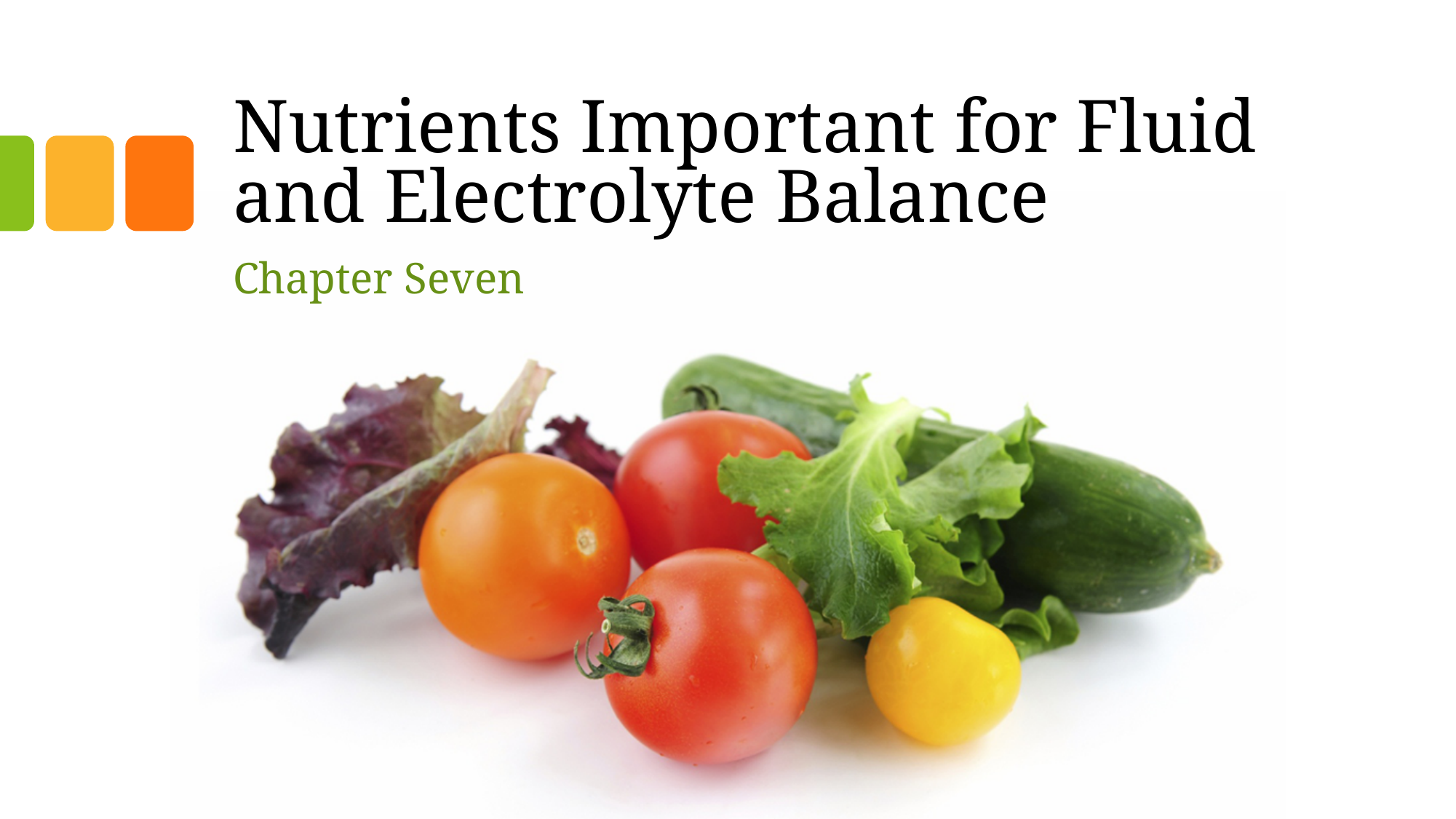

# Nutrients Important for Fluid and Electrolyte Balance
Chapter Seven